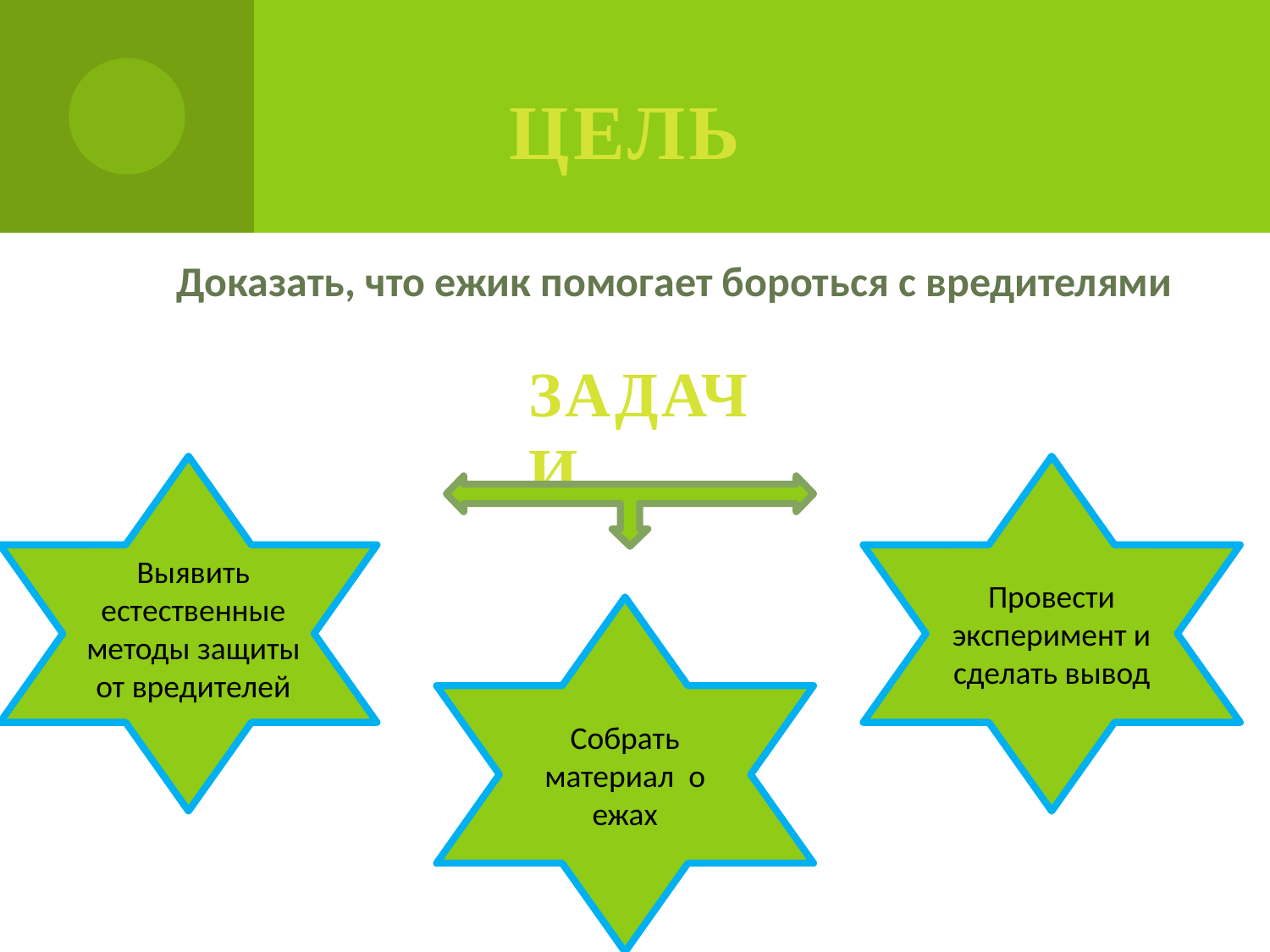

# цель
Доказать, что ежик помогает бороться с вредителями
задачи

Провести эксперимент и сделать вывод

Выявить естественные методы защиты от вредителей
Собрать материал  о ежах